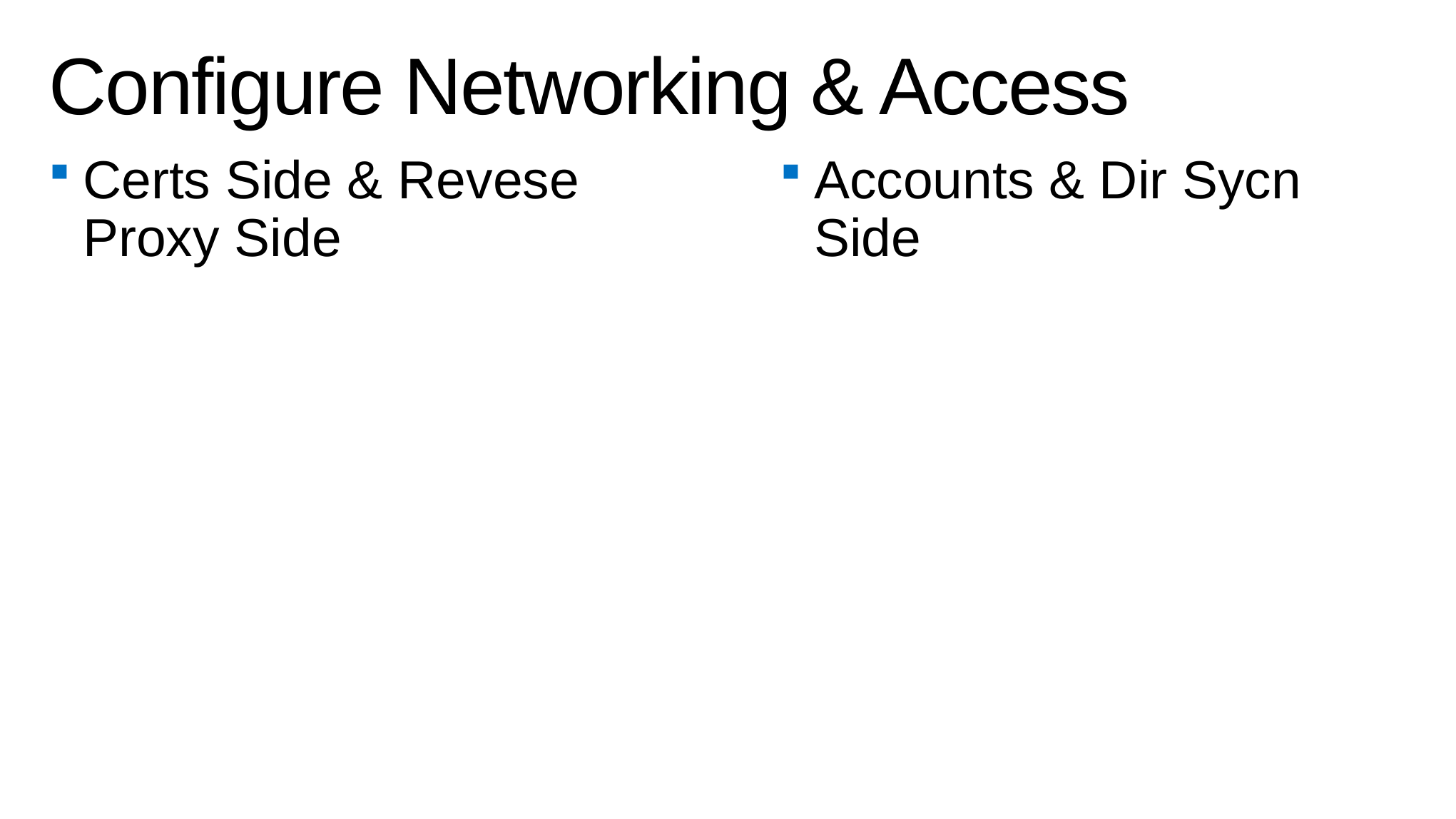

# Configure Networking & Access
Accounts & Dir Sycn Side

Certs Side & Revese Proxy Side